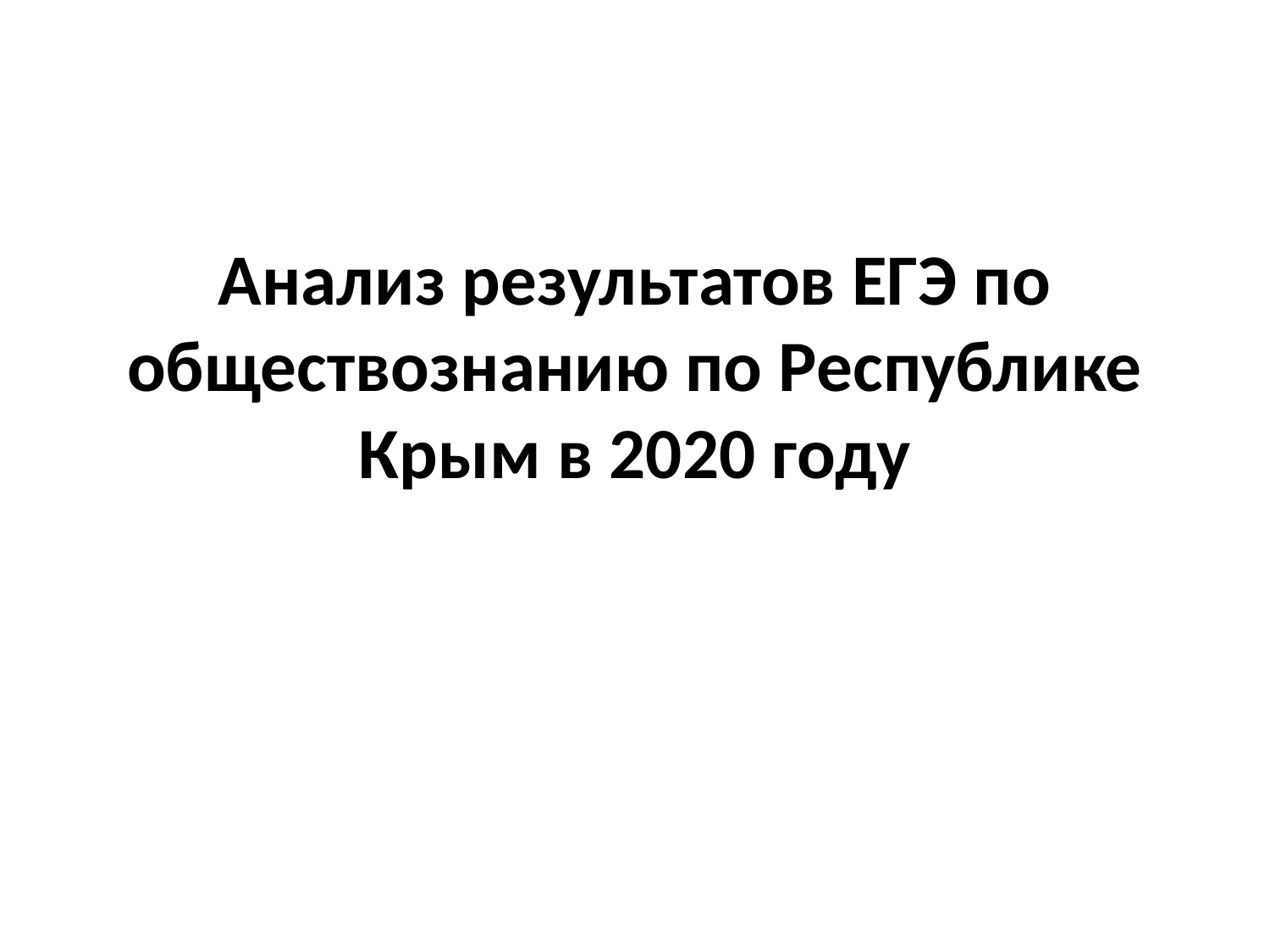

# Анализ результатов ЕГЭ по обществознанию по Республике Крым в 2020 году